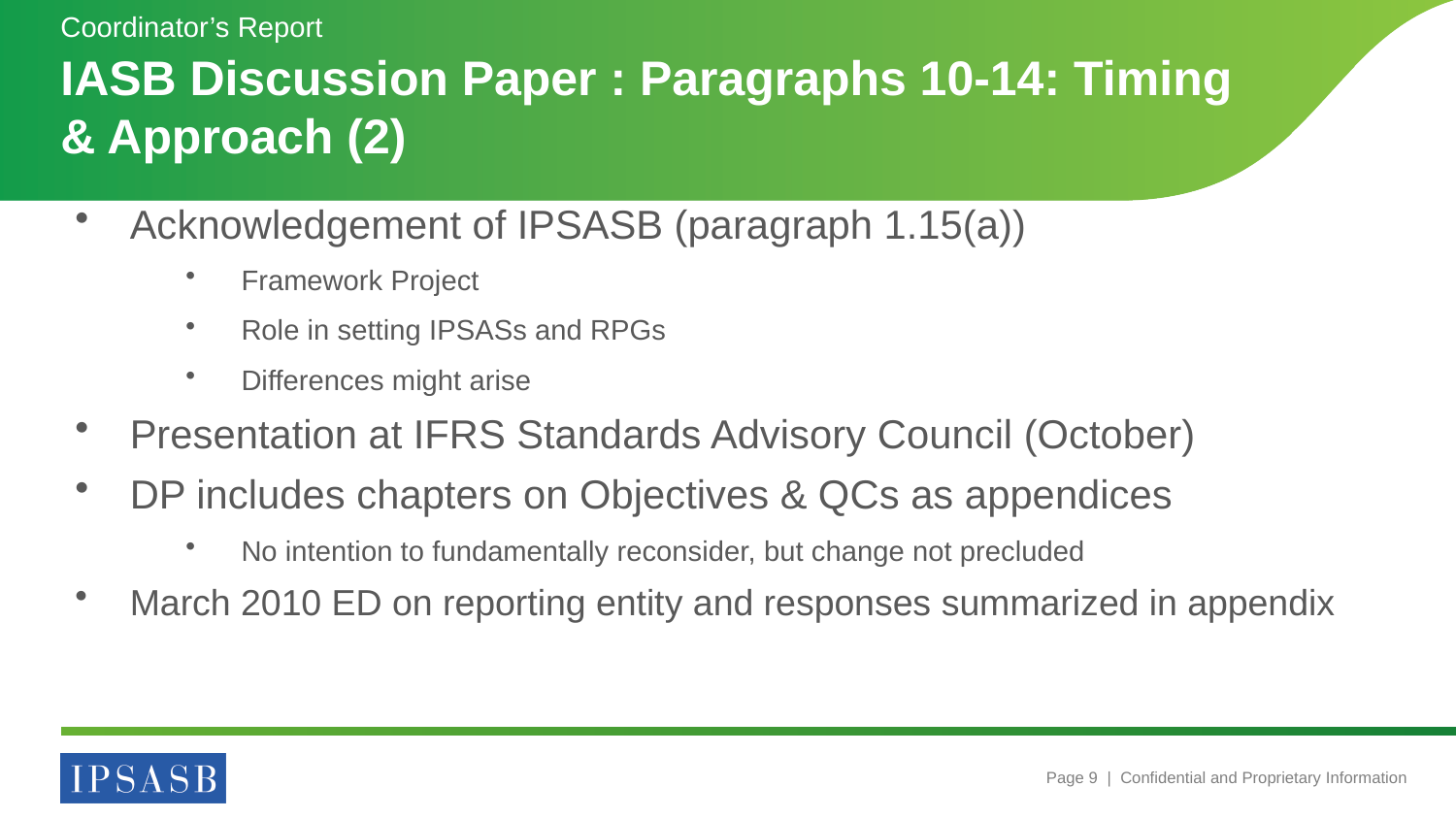

Coordinator’s Report

# IASB Discussion Paper : Paragraphs 10-14: Timing & Approach (2)
Acknowledgement of IPSASB (paragraph 1.15(a))
Framework Project
Role in setting IPSASs and RPGs
Differences might arise
Presentation at IFRS Standards Advisory Council (October)
DP includes chapters on Objectives & QCs as appendices
No intention to fundamentally reconsider, but change not precluded
March 2010 ED on reporting entity and responses summarized in appendix